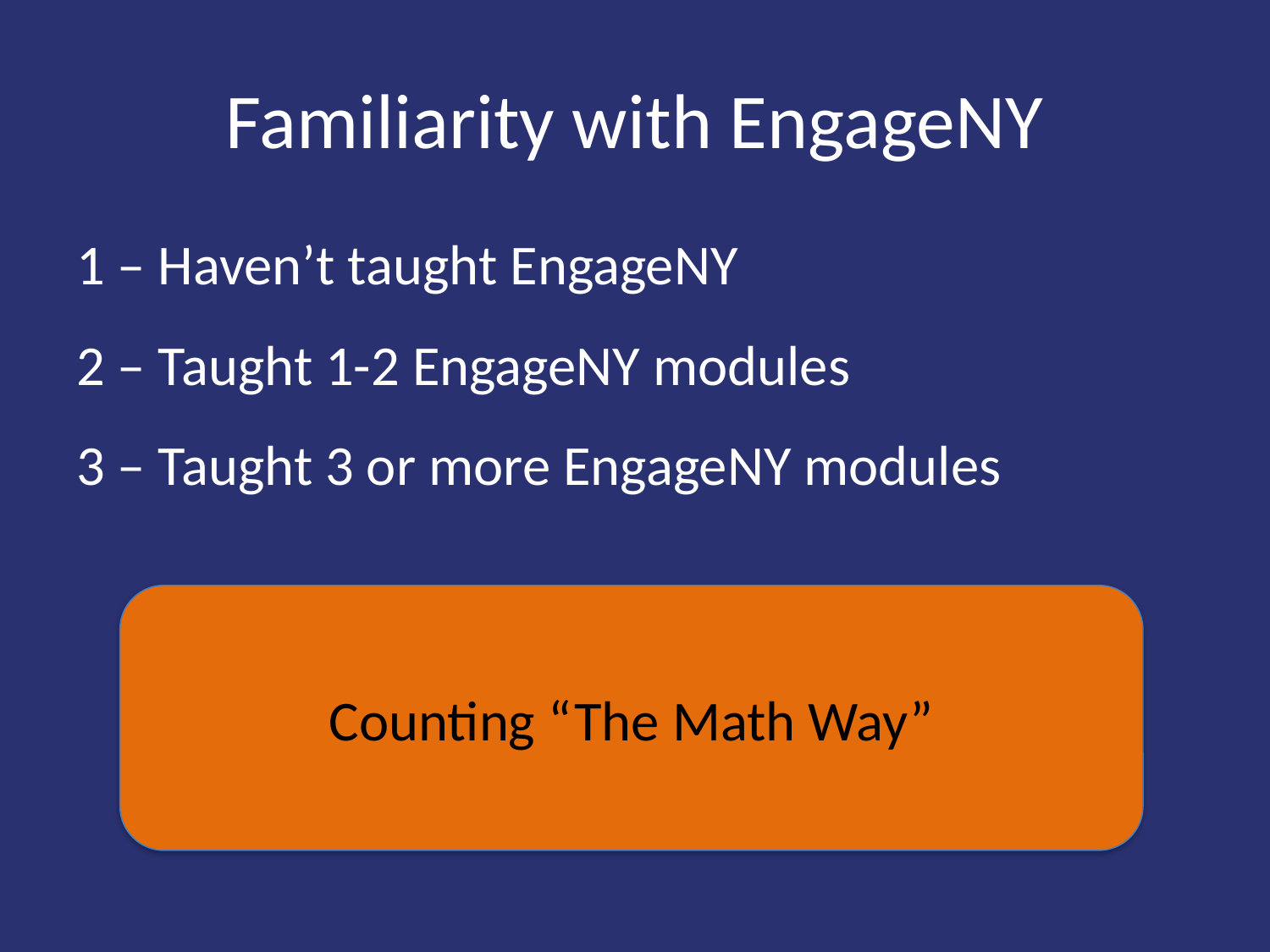

# Familiarity with EngageNY
1 – Haven’t taught EngageNY
2 – Taught 1-2 EngageNY modules
3 – Taught 3 or more EngageNY modules
Counting “The Math Way”